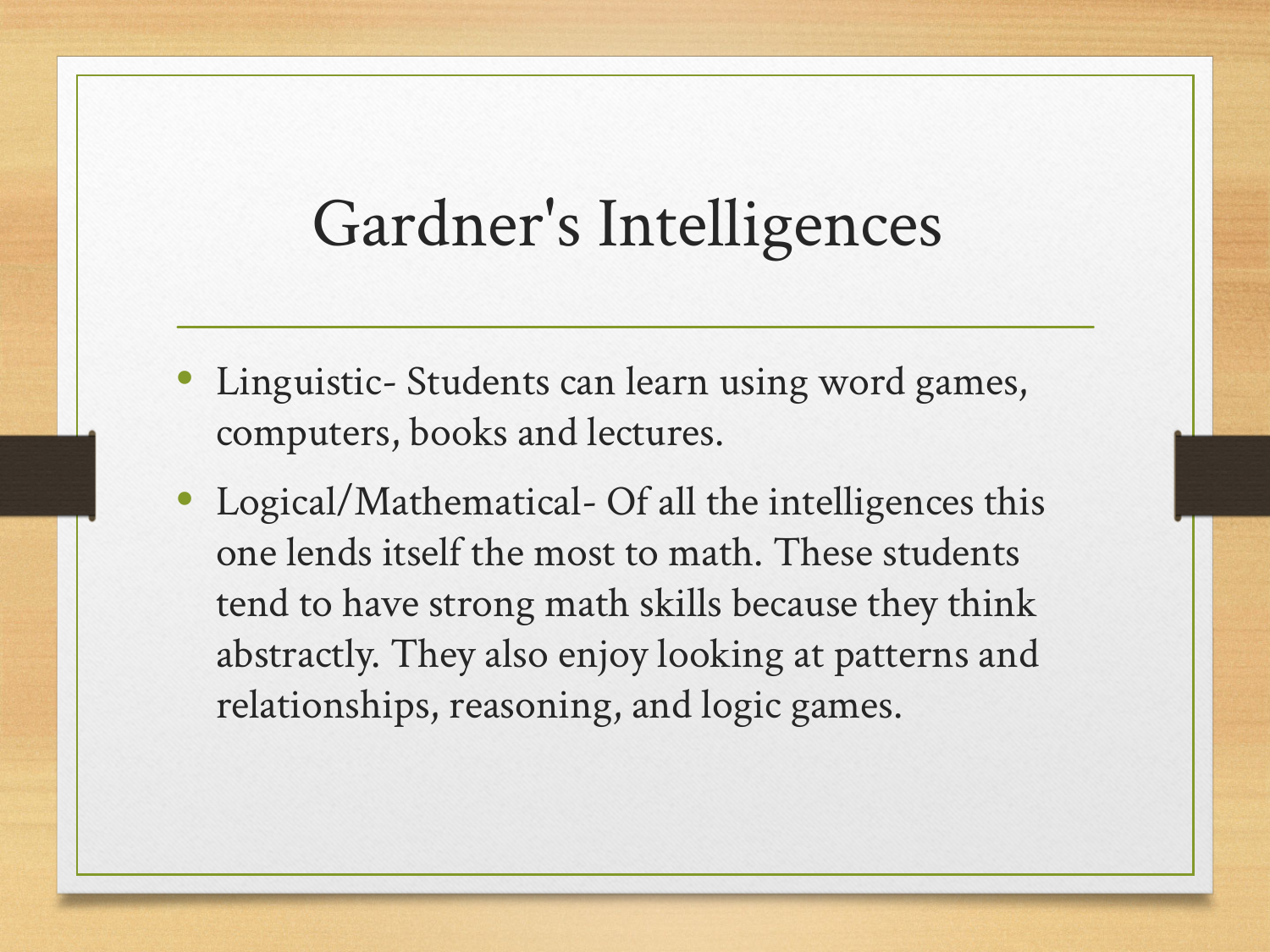

# Gardner's Intelligences
Linguistic- Students can learn using word games, computers, books and lectures.
Logical/Mathematical- Of all the intelligences this one lends itself the most to math. These students tend to have strong math skills because they think abstractly. They also enjoy looking at patterns and relationships, reasoning, and logic games.